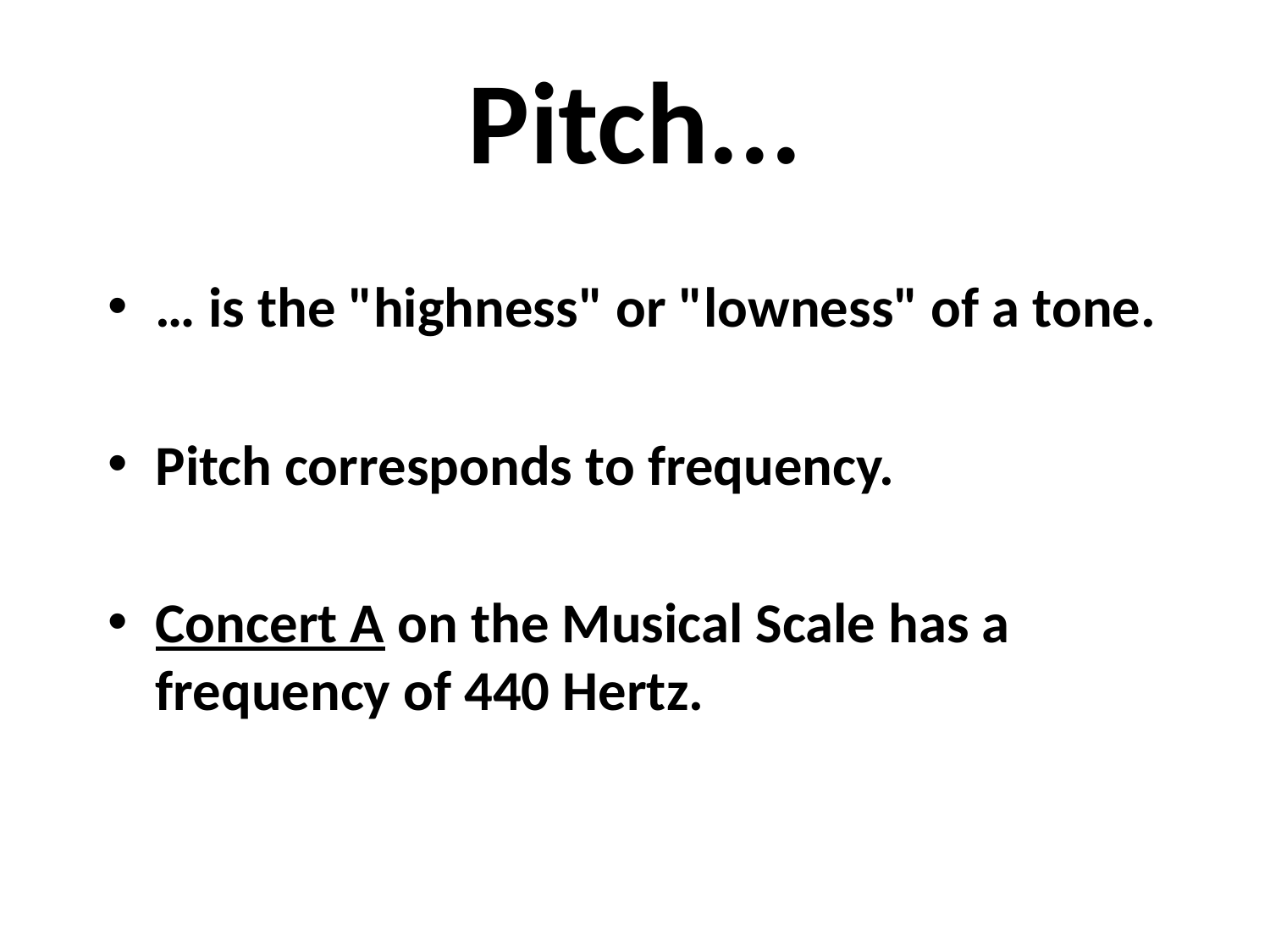

# Pitch...
… is the "highness" or "lowness" of a tone.

Pitch corresponds to frequency.

Concert A on the Musical Scale has a frequency of 440 Hertz.